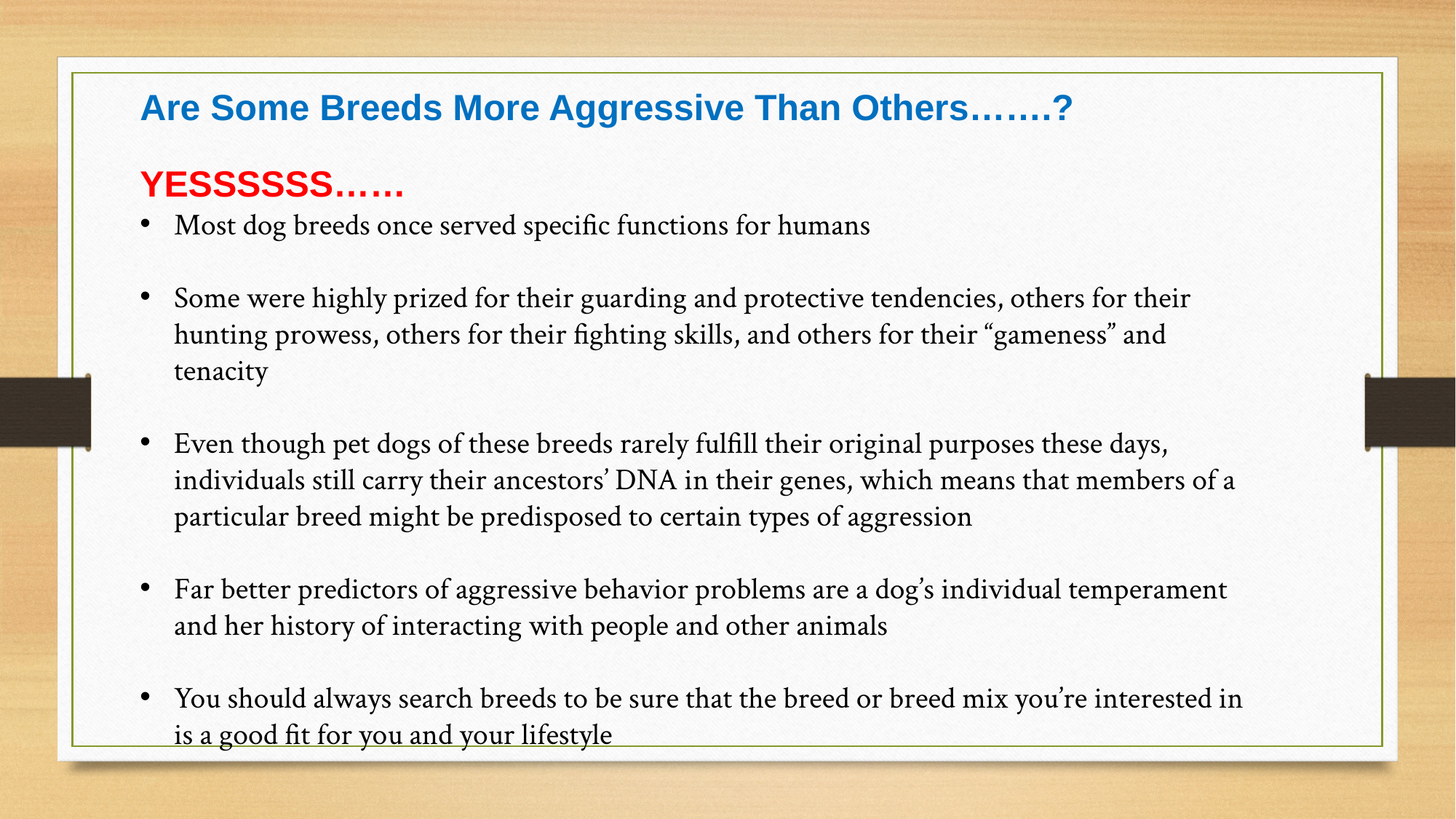

Are Some Breeds More Aggressive Than Others…….?

YESSSSSS……
Most dog breeds once served specific functions for humans

Some were highly prized for their guarding and protective tendencies, others for their hunting prowess, others for their fighting skills, and others for their “gameness” and tenacity

Even though pet dogs of these breeds rarely fulfill their original purposes these days, individuals still carry their ancestors’ DNA in their genes, which means that members of a particular breed might be predisposed to certain types of aggression

Far better predictors of aggressive behavior problems are a dog’s individual temperament and her history of interacting with people and other animals

You should always search breeds to be sure that the breed or breed mix you’re interested in is a good fit for you and your lifestyle